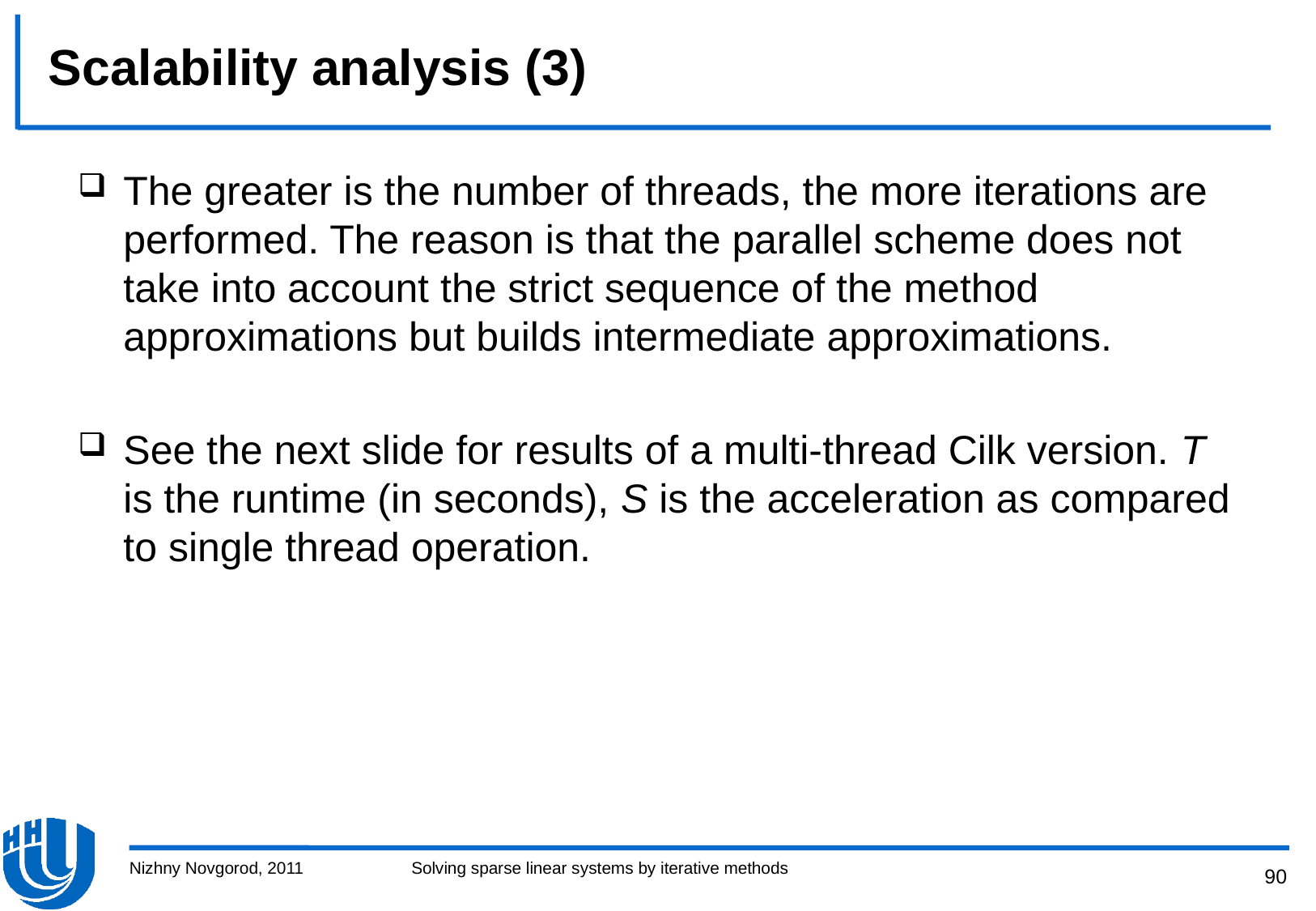

# Scalability analysis (3)
The greater is the number of threads, the more iterations are performed. The reason is that the parallel scheme does not take into account the strict sequence of the method approximations but builds intermediate approximations.

See the next slide for results of a multi-thread Cilk version. T is the runtime (in seconds), S is the acceleration as compared to single thread operation.
Nizhny Novgorod, 2011
Solving sparse linear systems by iterative methods